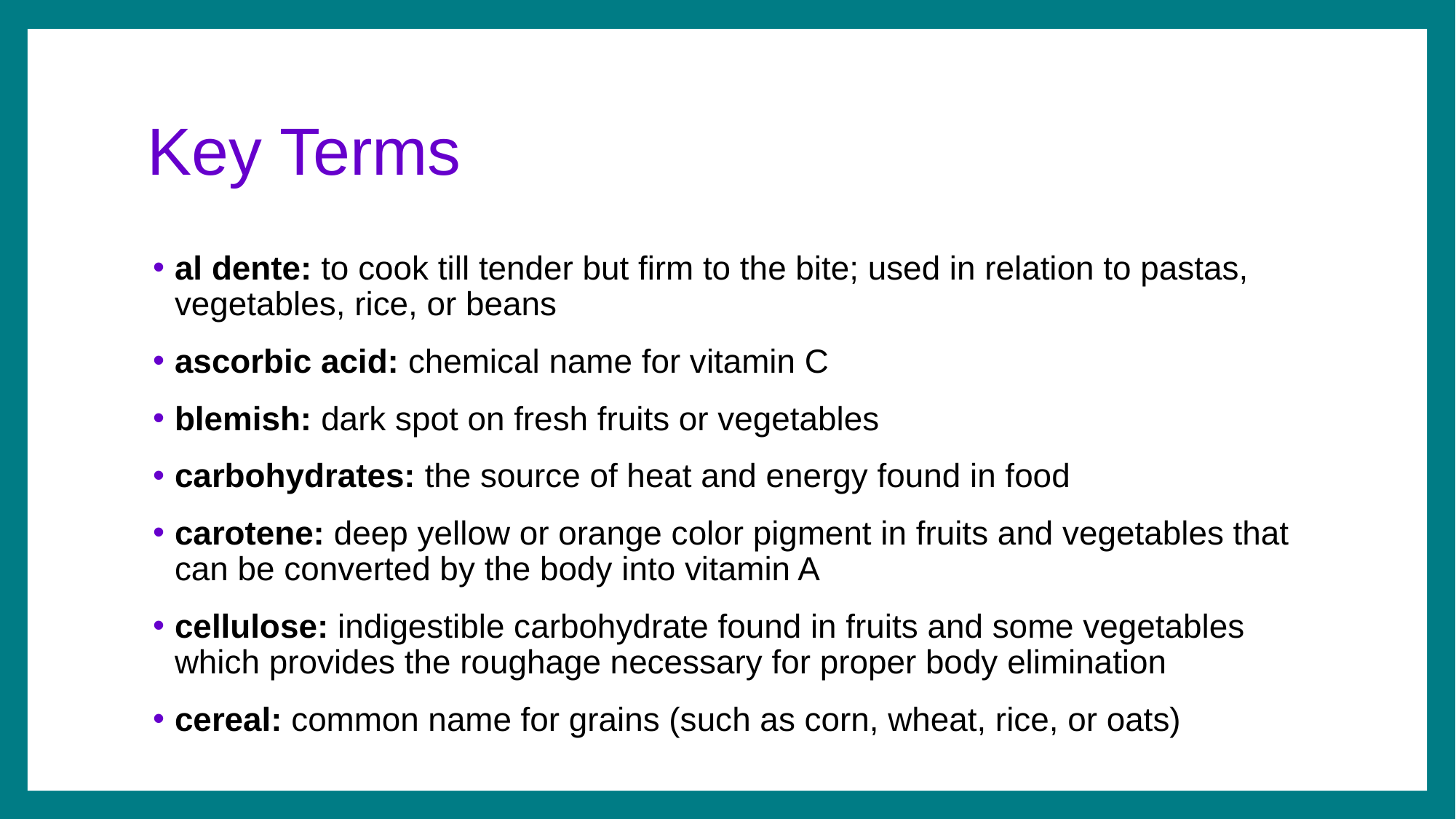

# Key Terms
al dente: to cook till tender but firm to the bite; used in relation to pastas, vegetables, rice, or beans
ascorbic acid: chemical name for vitamin C
blemish: dark spot on fresh fruits or vegetables
carbohydrates: the source of heat and energy found in food
carotene: deep yellow or orange color pigment in fruits and vegetables that can be converted by the body into vitamin A
cellulose: indigestible carbohydrate found in fruits and some vegetables which provides the roughage necessary for proper body elimination
cereal: common name for grains (such as corn, wheat, rice, or oats)